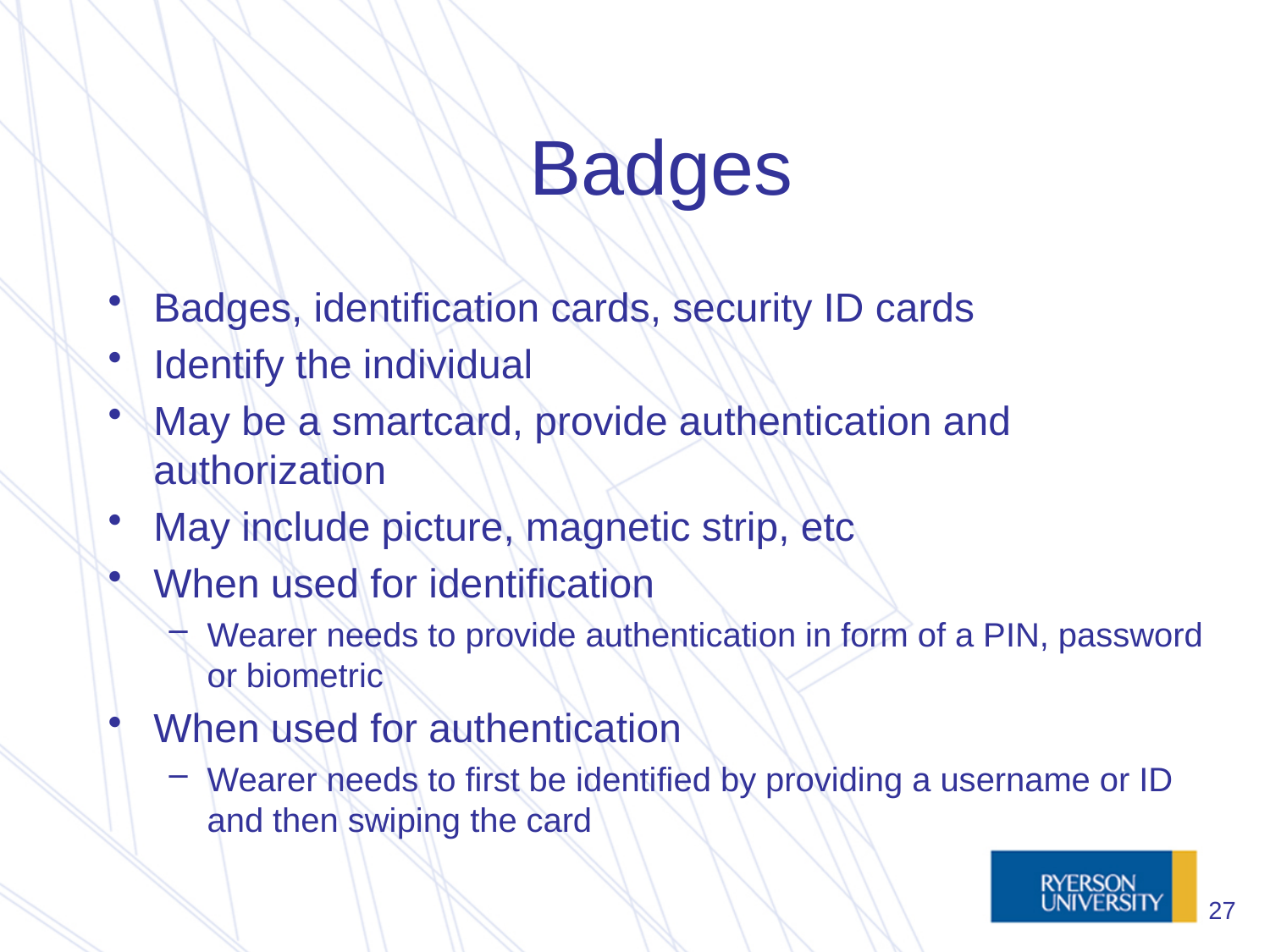

# Badges
Badges, identification cards, security ID cards
Identify the individual
May be a smartcard, provide authentication and authorization
May include picture, magnetic strip, etc
When used for identification
Wearer needs to provide authentication in form of a PIN, password or biometric
When used for authentication
Wearer needs to first be identified by providing a username or ID and then swiping the card

27